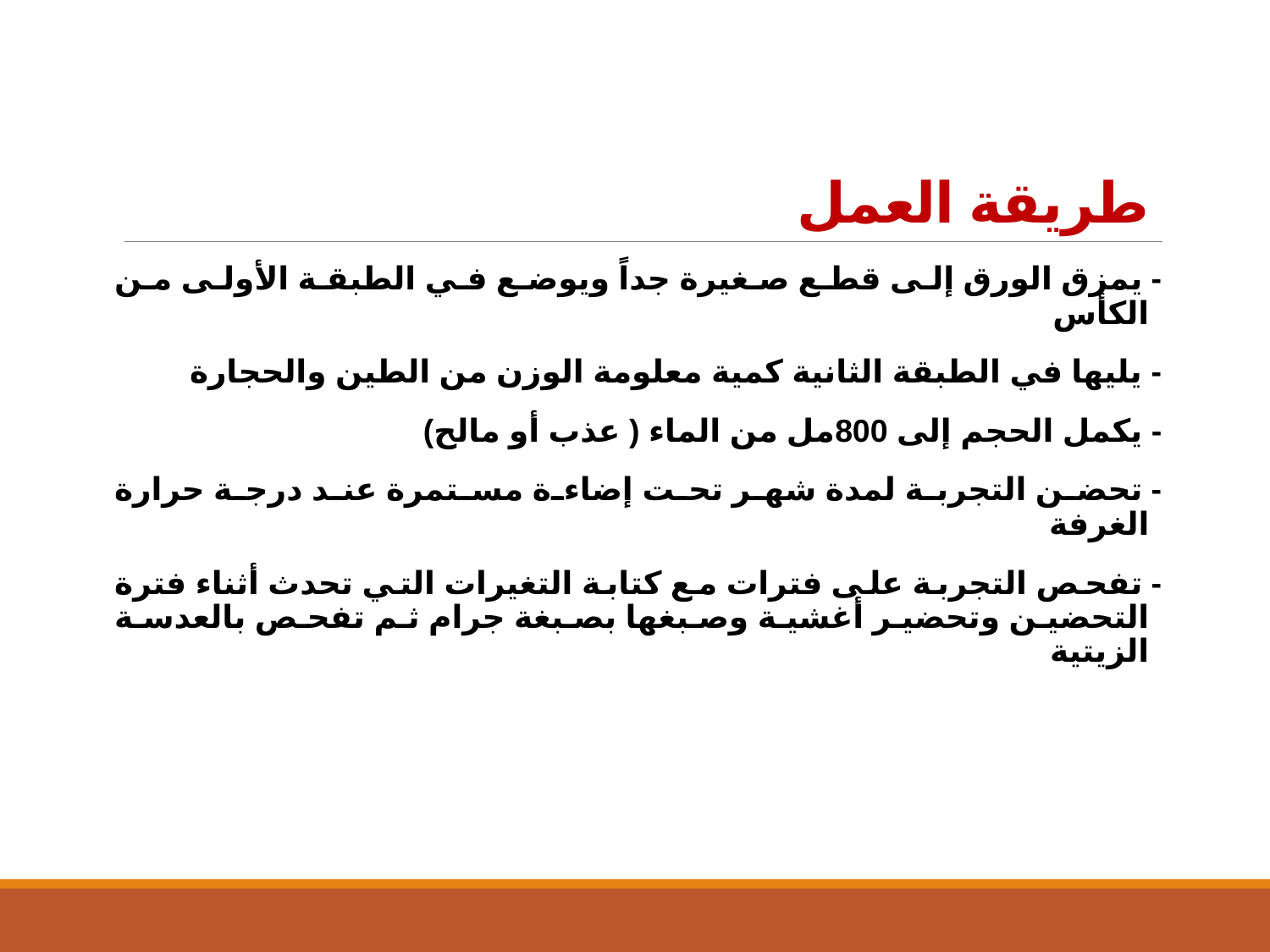

# طريقة العمل
- يمزق الورق إلى قطع صغيرة جداً ويوضع في الطبقة الأولى من الكأس
- يليها في الطبقة الثانية كمية معلومة الوزن من الطين والحجارة
- يكمل الحجم إلى 800مل من الماء ( عذب أو مالح)
- تحضن التجربة لمدة شهر تحت إضاءة مستمرة عند درجة حرارة الغرفة
- تفحص التجربة على فترات مع كتابة التغيرات التي تحدث أثناء فترة التحضين وتحضير أغشية وصبغها بصبغة جرام ثم تفحص بالعدسة الزيتية